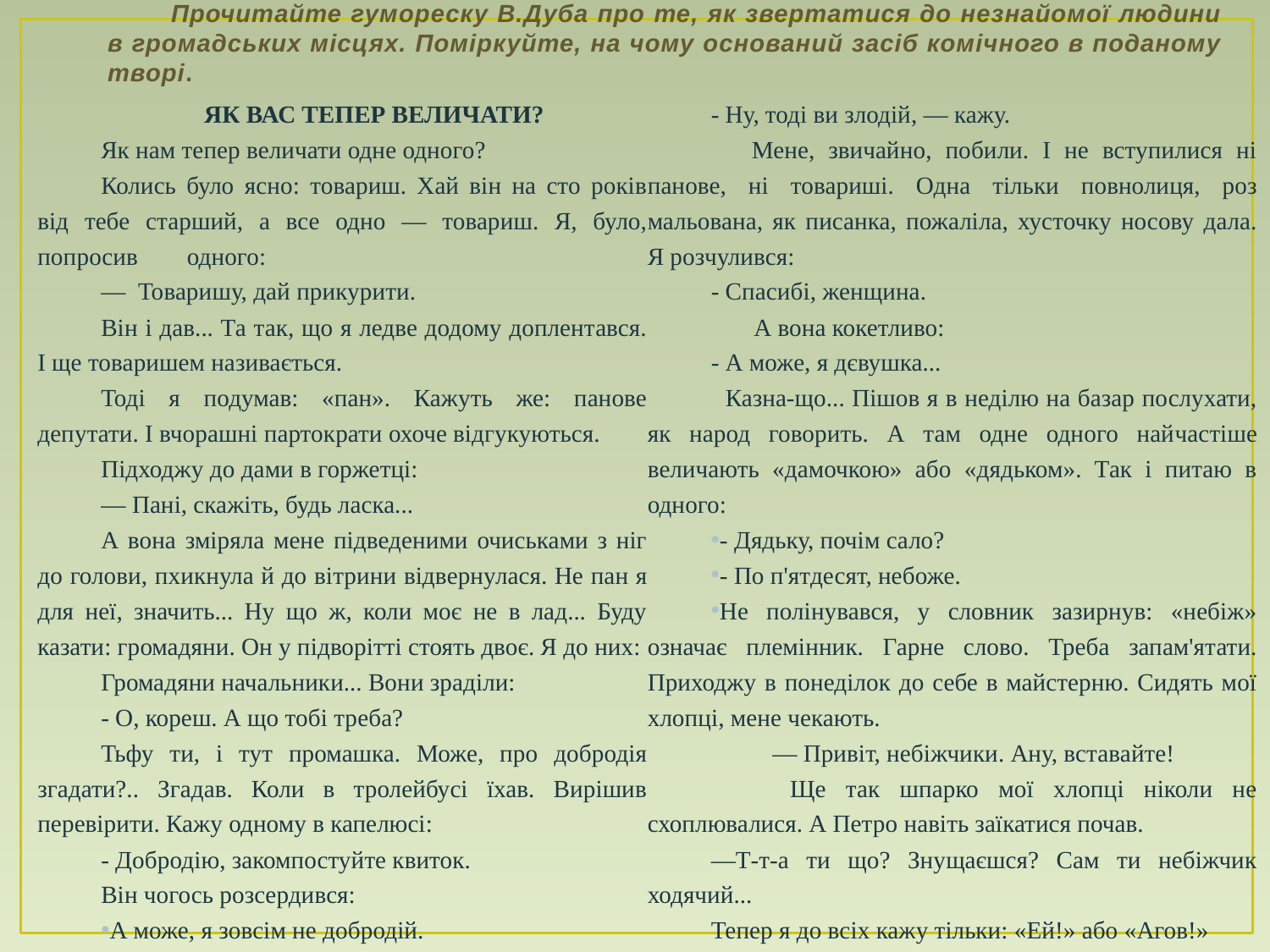

# Прочитайте гумореску В.Дуба про те, як звертатися до незнайомої людини в громадських місцях. Поміркуйте, на чому оснований засіб комічного в поданому творі.
ЯК ВАС ТЕПЕР ВЕЛИЧАТИ?
Як нам тепер величати одне одного?
Колись було ясно: товариш. Хай він на сто років від тебе старший, а все одно — товариш. Я, було, попросив        одного:
—  Товаришу, дай прикурити.
Він і дав... Та так, що я ледве додому доплентався. І ще товаришем називається.
Тоді я подумав: «пан». Кажуть же: панове депутати. І вчорашні партократи охоче відгукуються.
Підходжу до дами в горжетці:
— Пані, скажіть, будь ласка...
А вона зміряла мене підведеними очиськами з ніг до голови, пхикнула й до вітрини відверну­лася. Не пан я для неї, значить... Ну що ж, коли моє не в лад... Буду казати: громадяни. Он у підворітті стоять двоє. Я до них:
Громадяни начальники... Вони зраділи:
- О, кореш. А що тобі треба?
Тьфу ти, і тут промашка. Може, про добродія згадати?.. Згадав. Коли в тролейбусі їхав. Вирішив перевірити. Кажу одному в капелюсі:
- Добродію, закомпостуйте квиток.
Він чогось розсердився:
А може, я зовсім не добродій.
Я теж розсердився.
- Ну, тоді ви злодій, — кажу.
   Мене, звичайно, побили. І не вступилися ні панове, ні товариші. Одна тільки повнолиця, роз­мальована, як писанка, пожаліла, хусточку носову дала. Я розчулився:
- Спасибі, женщина.
       А вона кокетливо:
- А може, я дєвушка...
  Казна-що... Пішов я в неділю на базар послухати, як народ говорить. А там одне одного най­частіше величають «дамочкою» або «дядьком». Так і питаю в одного:
- Дядьку, почім сало?
- По п'ятдесят, небоже.
Не полінувався, у словник зазирнув: «небіж» означає племінник. Гарне слово. Треба запам'ятати. Приходжу в понеділок до себе в майстерню. Сидять мої хлопці, мене чекають.
          — Привіт, небіжчики. Ану, вставайте!
    Ще так шпарко мої хлопці ніколи не схоплювалися. А Петро навіть заїкатися почав.
—Т-т-а ти що? Знущаєшся? Сам ти небіжчик ходячий...
Тепер я до всіх кажу тільки: «Ей!» або «Агов!»